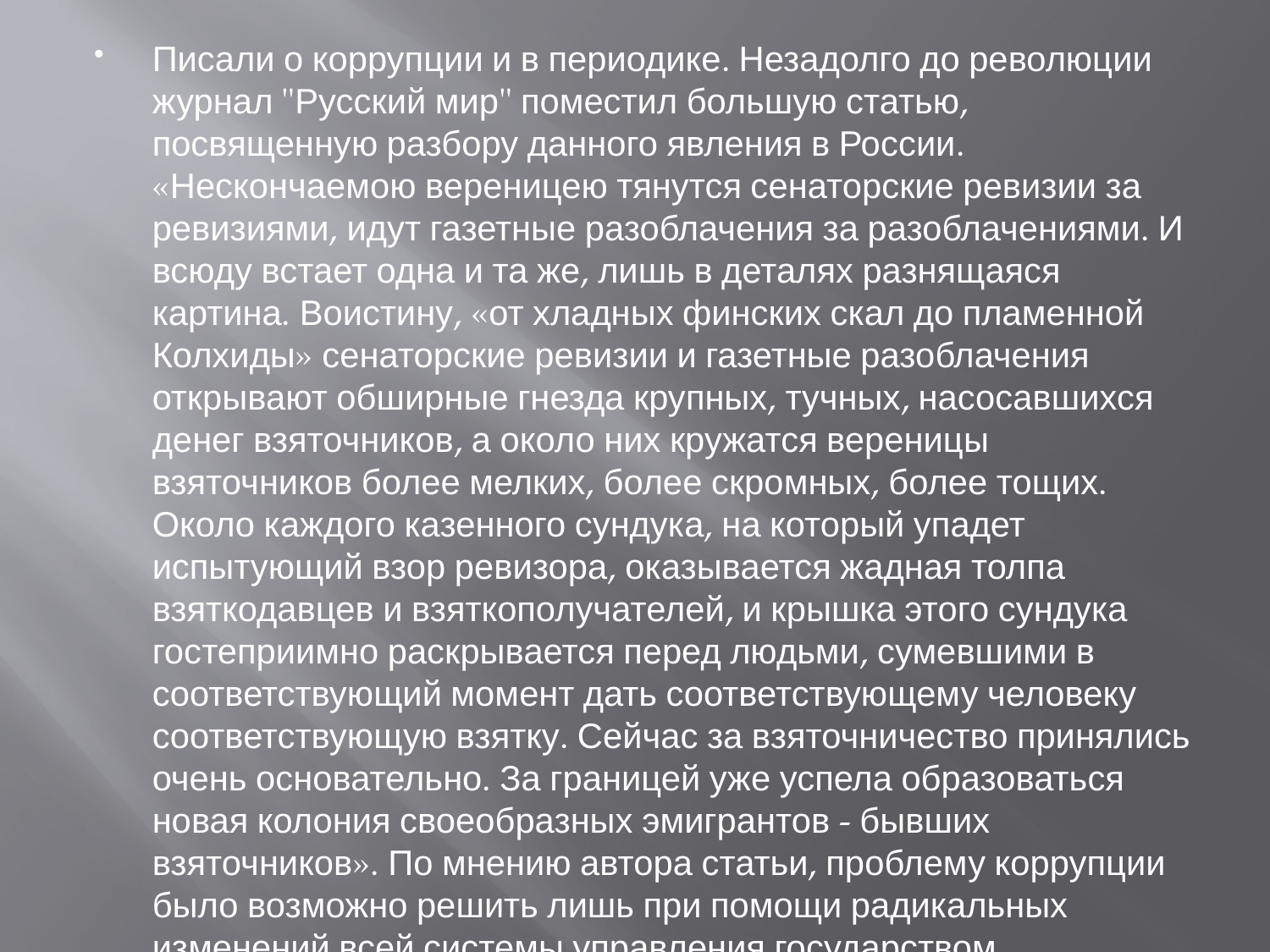

Писали о коррупции и в периодике. Незадолго до революции журнал "Русский мир" поместил большую статью, посвященную разбору данного явления в России. «Нескончаемою вереницею тянутся сенаторские ревизии за ревизиями, идут газетные разоблачения за разоблачениями. И всюду встает одна и та же, лишь в деталях разнящаяся картина. Воистину, «от хладных финских скал до пламенной Колхиды» сенаторские ревизии и газетные разоблачения открывают обширные гнезда крупных, тучных, насосавшихся денег взяточников, а около них кружатся вереницы взяточников более мелких, более скромных, более тощих. Около каждого казенного сундука, на который упадет испытующий взор ревизора, оказывается жадная толпа взяткодавцев и взяткополучателей, и крышка этого сундука гостеприимно раскрывается перед людьми, сумевшими в соответствующий момент дать соответствующему человеку соответствующую взятку. Сейчас за взяточничество принялись очень основательно. За границей уже успела образоваться новая колония своеобразных эмигрантов - бывших взяточников». По мнению автора статьи, проблему коррупции было возможно решить лишь при помощи радикальных изменений всей системы управления государством.
#